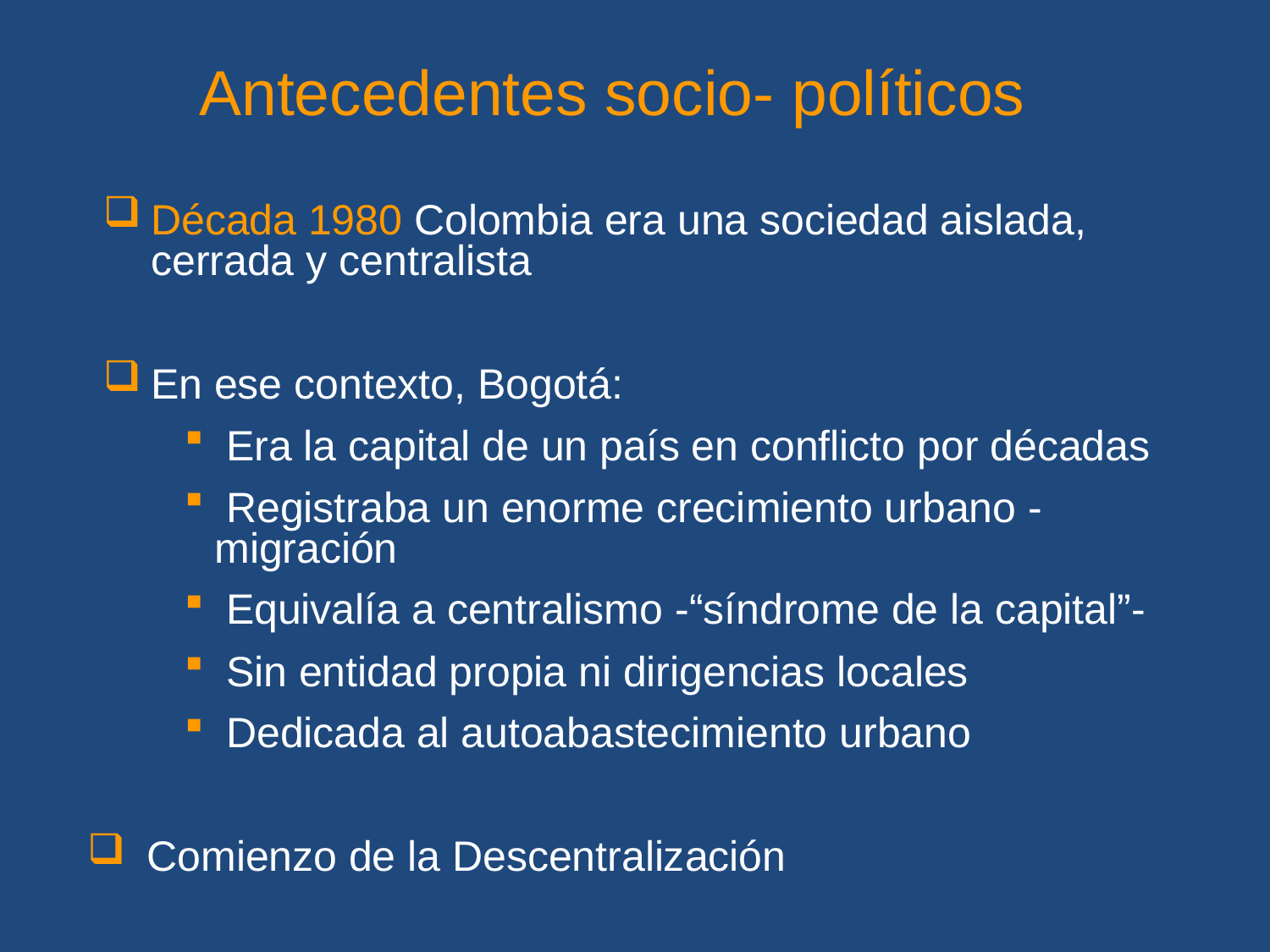

Antecedentes socio- políticos
Década 1980 Colombia era una sociedad aislada, cerrada y centralista

En ese contexto, Bogotá:
 Era la capital de un país en conflicto por décadas
 Registraba un enorme crecimiento urbano - migración
 Equivalía a centralismo -“síndrome de la capital”-
 Sin entidad propia ni dirigencias locales
 Dedicada al autoabastecimiento urbano

 Comienzo de la Descentralización